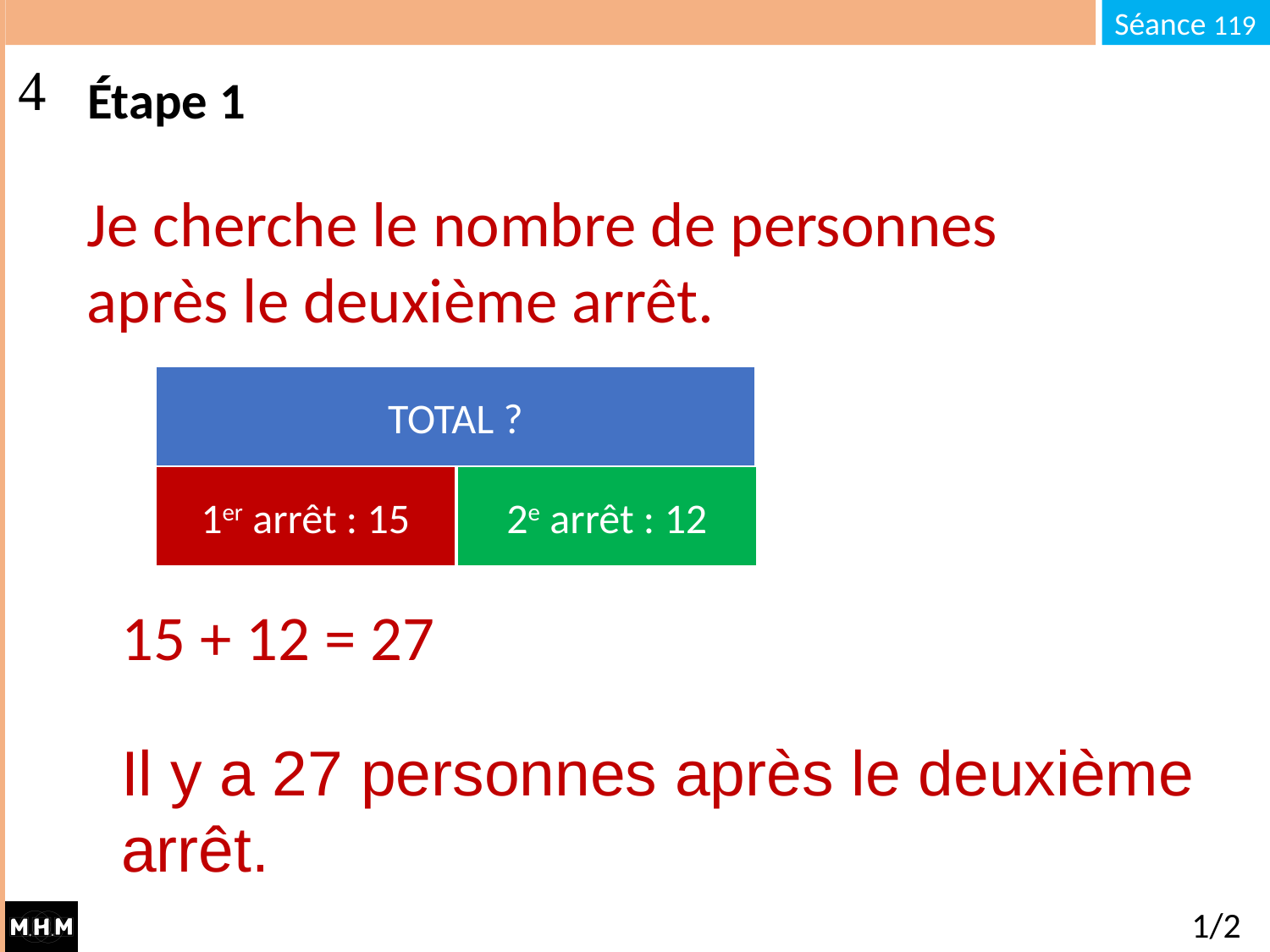

# Étape 1
Je cherche le nombre de personnes après le deuxième arrêt.
TOTAL ?
1er arrêt : 15
2e arrêt : 12
15 + 12 = 27
Il y a 27 personnes après le deuxième arrêt.
1/2